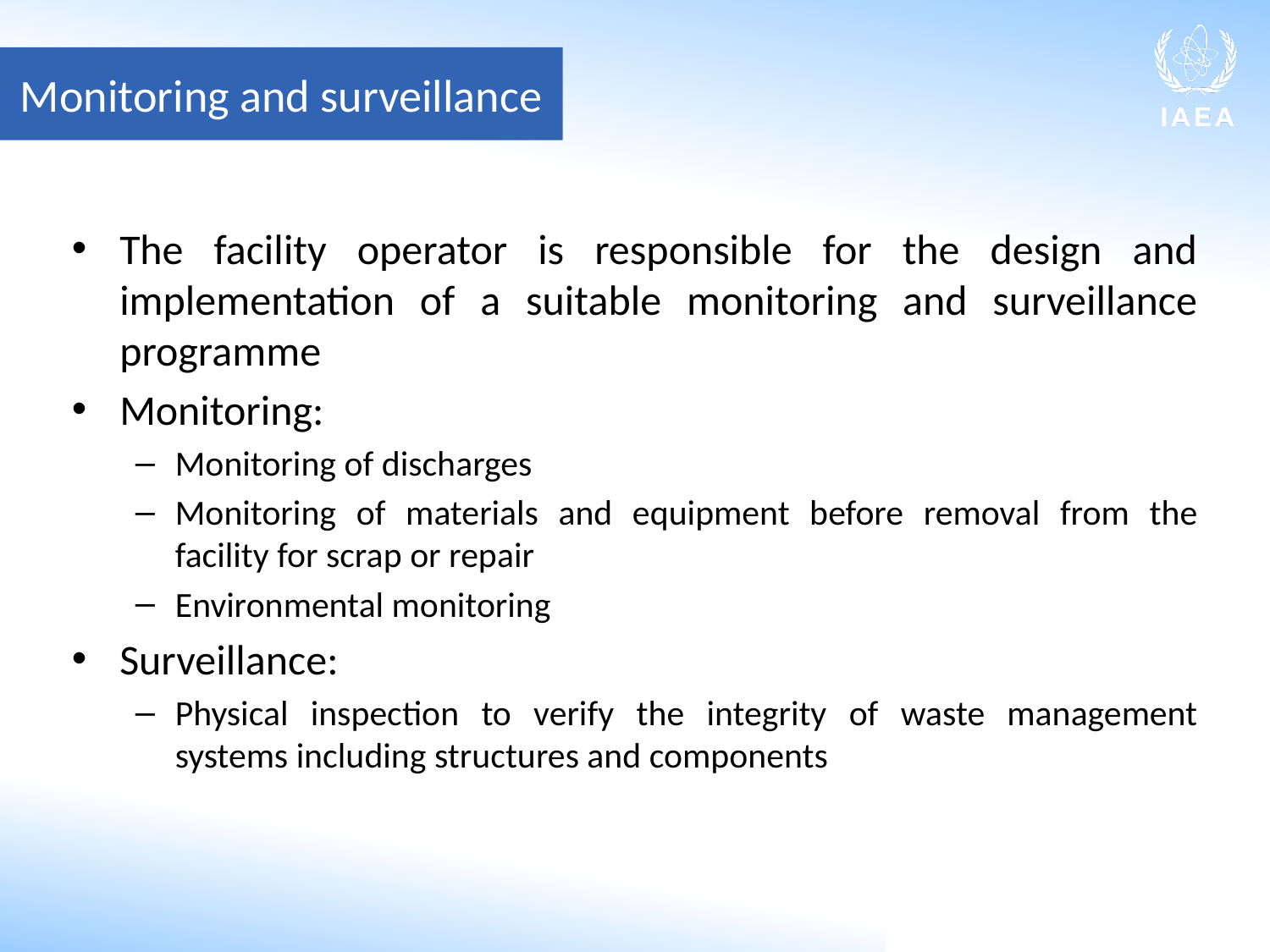

Monitoring and surveillance
The facility operator is responsible for the design and implementation of a suitable monitoring and surveillance programme
Monitoring:
Monitoring of discharges
Monitoring of materials and equipment before removal from the facility for scrap or repair
Environmental monitoring
Surveillance:
Physical inspection to verify the integrity of waste management systems including structures and components